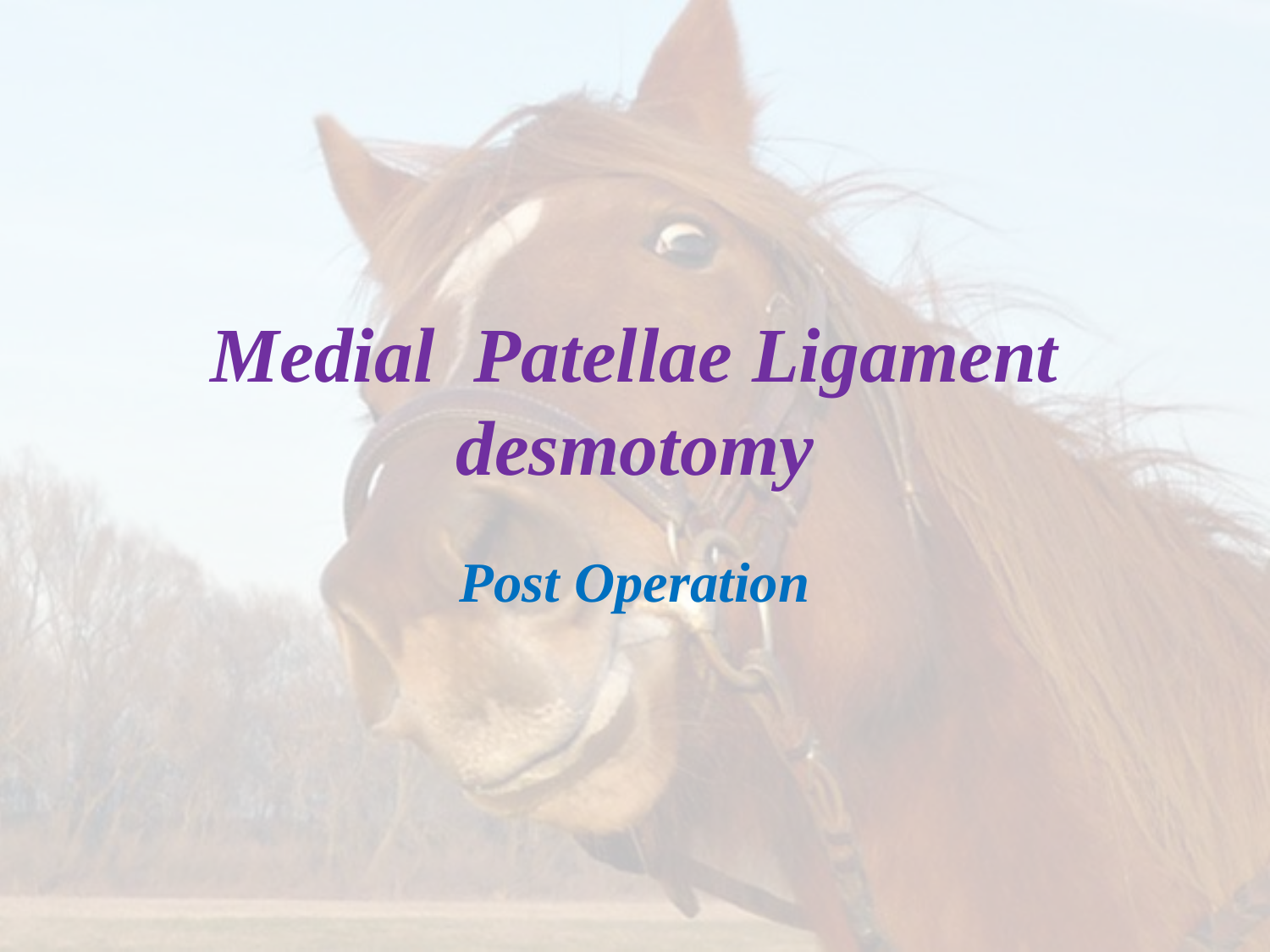

# Medial  Patellae Ligament desmotomy
Post Operation